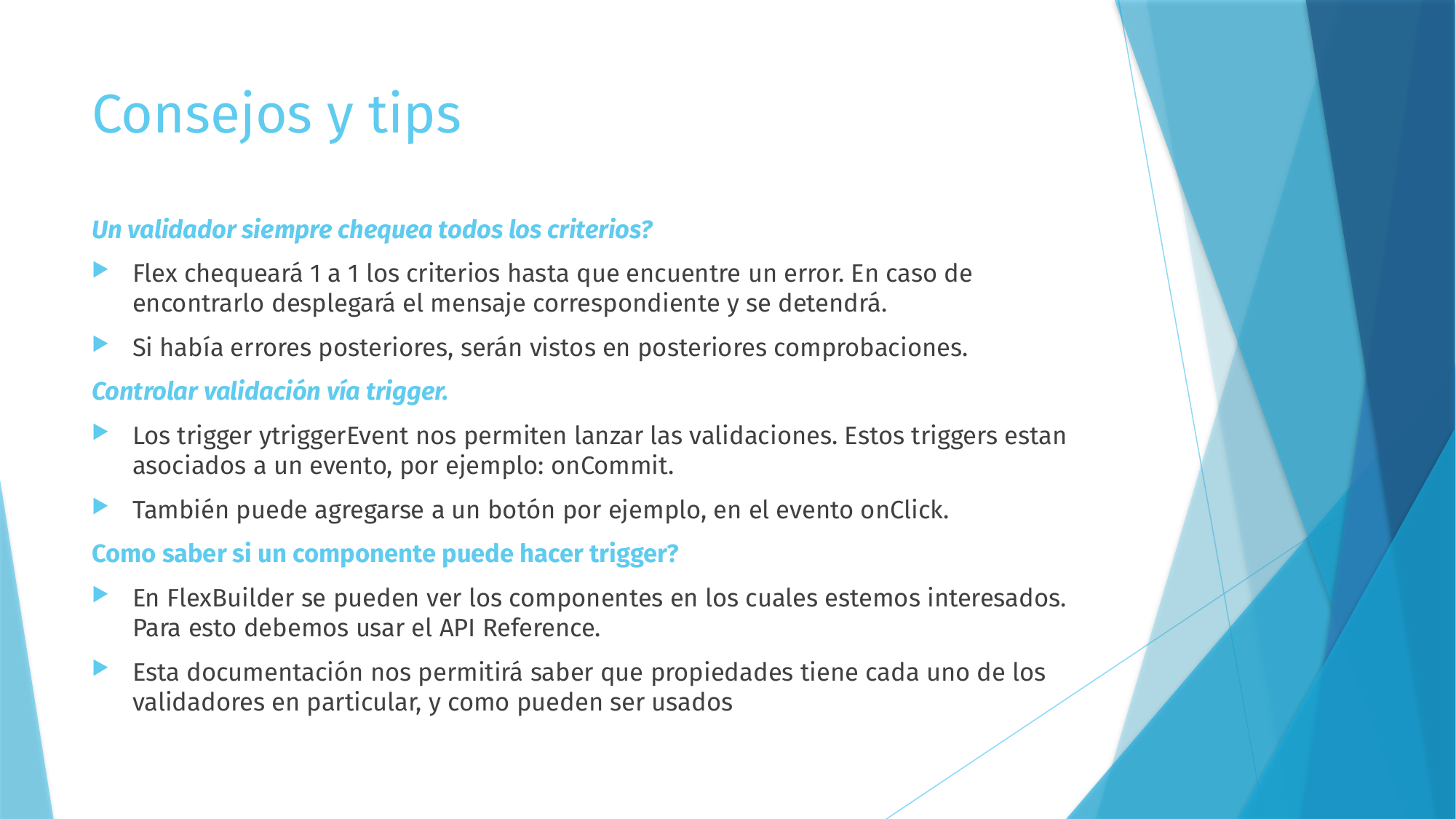

# Consejos y tips
Un validador siempre chequea todos los criterios?
Flex chequeará 1 a 1 los criterios hasta que encuentre un error. En caso de encontrarlo desplegará el mensaje correspondiente y se detendrá.
Si había errores posteriores, serán vistos en posteriores comprobaciones.
Controlar validación vía trigger.
Los trigger ytriggerEvent nos permiten lanzar las validaciones. Estos triggers estan asociados a un evento, por ejemplo: onCommit.
También puede agregarse a un botón por ejemplo, en el evento onClick.
Como saber si un componente puede hacer trigger?
En FlexBuilder se pueden ver los componentes en los cuales estemos interesados. Para esto debemos usar el API Reference.
Esta documentación nos permitirá saber que propiedades tiene cada uno de los validadores en particular, y como pueden ser usados